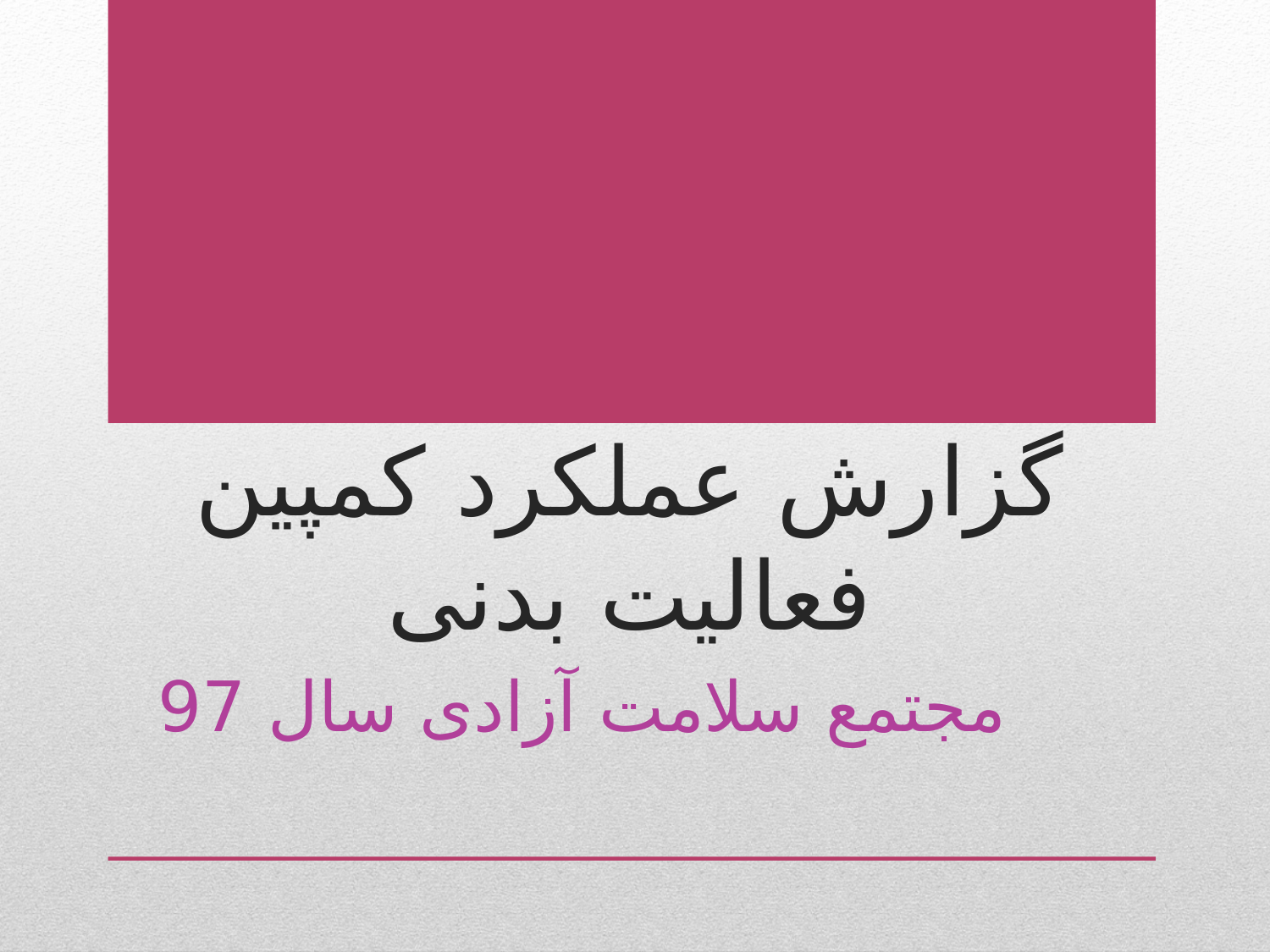

# گزارش عملکرد کمپین فعالیت بدنی
مجتمع سلامت آزادی سال 97